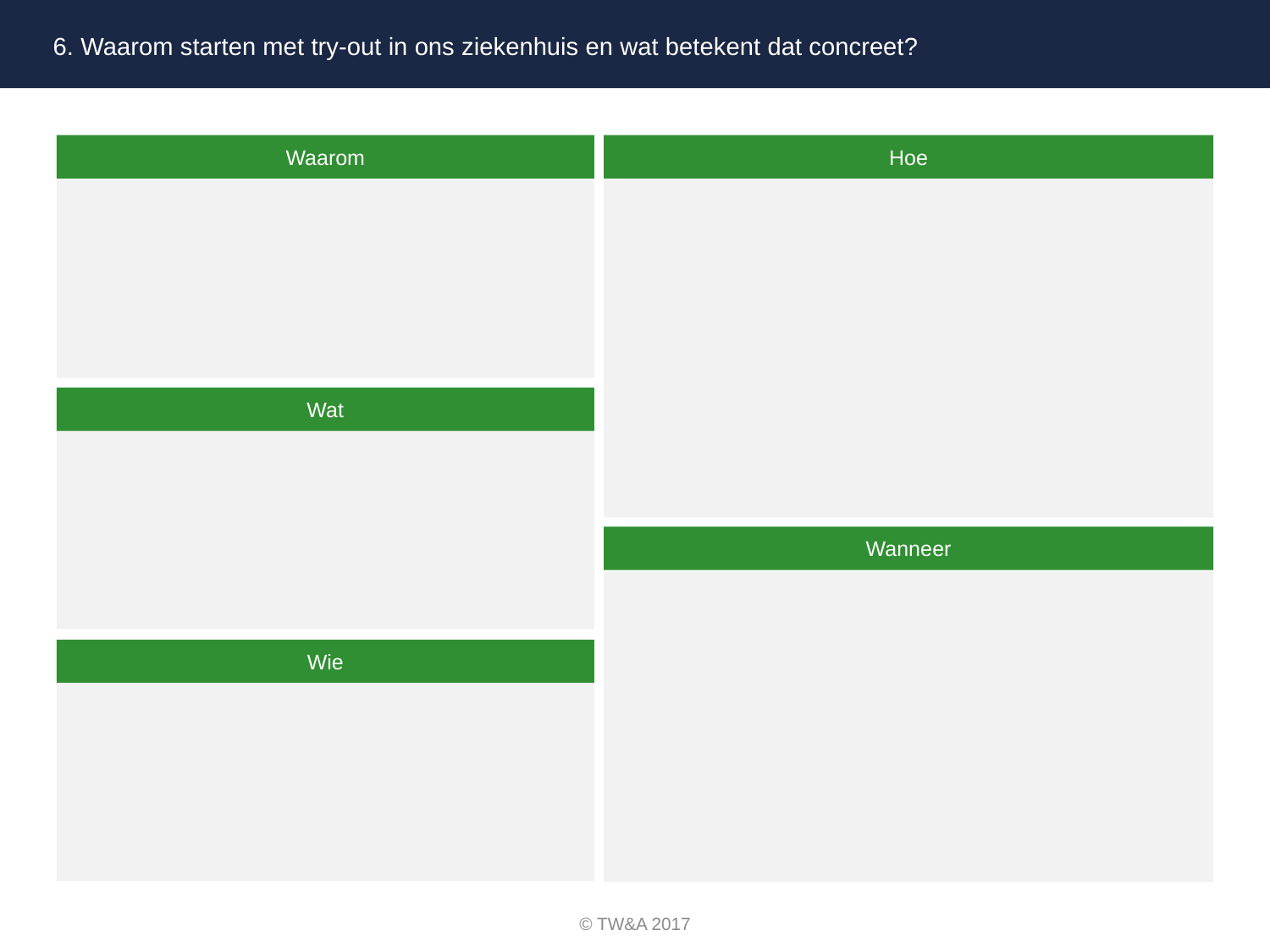

6. Waarom starten met try-out in ons ziekenhuis en wat betekent dat concreet?

Waarom
Hoe

Wat

Wanneer

Wie

09-05-16
© TW&A 2017